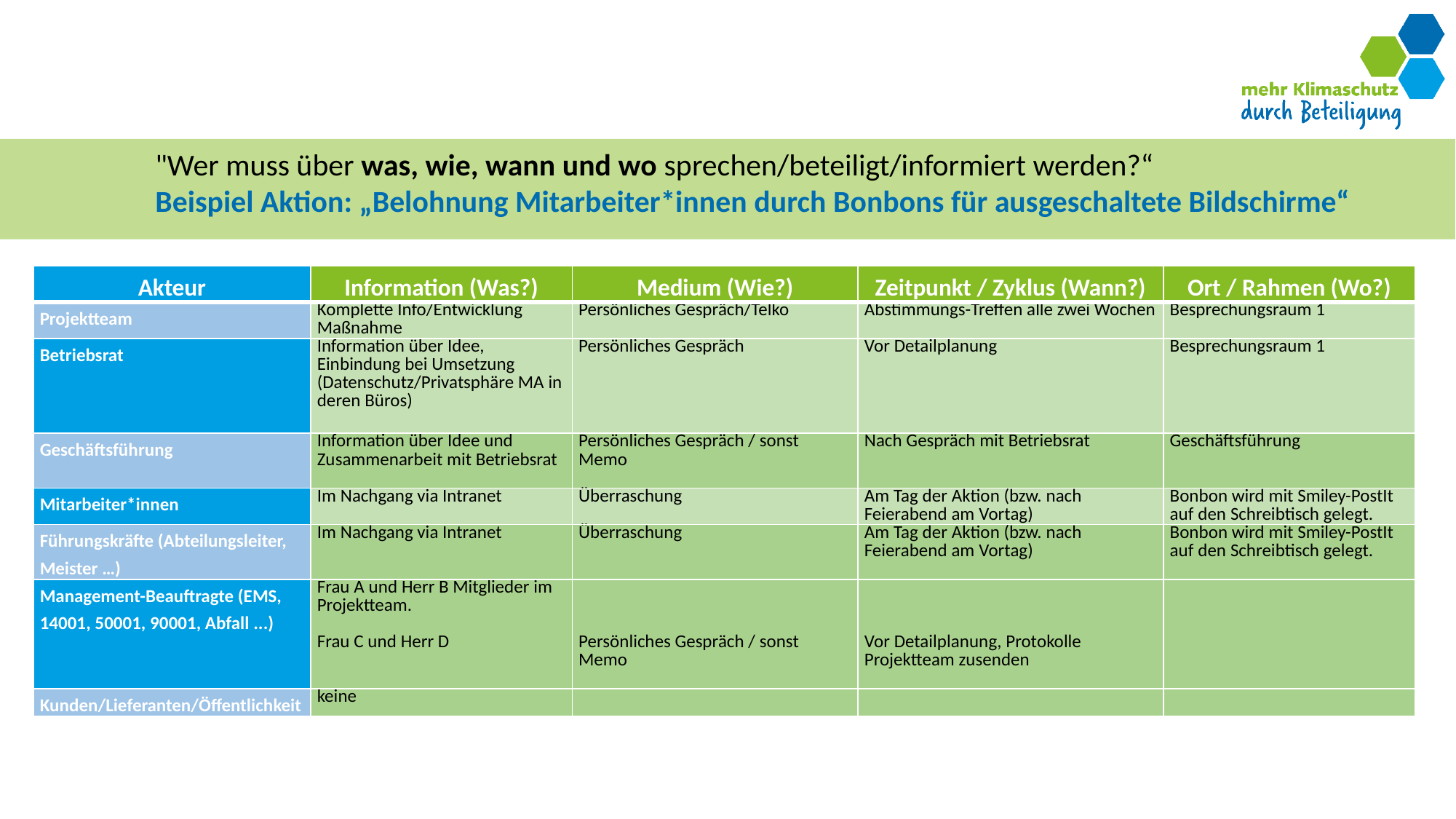

"Wer muss über was, wie, wann und wo sprechen/beteiligt/informiert werden?“
Beispiel Aktion: „Belohnung Mitarbeiter*innen durch Bonbons für ausgeschaltete Bildschirme“
| Akteur | Information (Was?) | Medium (Wie?) | Zeitpunkt / Zyklus (Wann?) | Ort / Rahmen (Wo?) |
| --- | --- | --- | --- | --- |
| Projektteam | Komplette Info/Entwicklung Maßnahme | Persönliches Gespräch/Telko | Abstimmungs-Treffen alle zwei Wochen | Besprechungsraum 1 |
| Betriebsrat | Information über Idee, Einbindung bei Umsetzung (Datenschutz/Privatsphäre MA in deren Büros) | Persönliches Gespräch | Vor Detailplanung | Besprechungsraum 1 |
| Geschäftsführung | Information über Idee und Zusammenarbeit mit Betriebsrat | Persönliches Gespräch / sonst Memo | Nach Gespräch mit Betriebsrat | Geschäftsführung |
| Mitarbeiter\*innen | Im Nachgang via Intranet | Überraschung | Am Tag der Aktion (bzw. nach Feierabend am Vortag) | Bonbon wird mit Smiley-PostIt auf den Schreibtisch gelegt. |
| Führungskräfte (Abteilungsleiter, Meister …) | Im Nachgang via Intranet | Überraschung | Am Tag der Aktion (bzw. nach Feierabend am Vortag) | Bonbon wird mit Smiley-PostIt auf den Schreibtisch gelegt. |
| Management-Beauftragte (EMS, 14001, 50001, 90001, Abfall ...) | Frau A und Herr B Mitglieder im Projektteam. Frau C und Herr D | Persönliches Gespräch / sonst Memo | Vor Detailplanung, Protokolle Projektteam zusenden |  |
| Kunden/Lieferanten/Öffentlichkeit | keine |  |  |  |